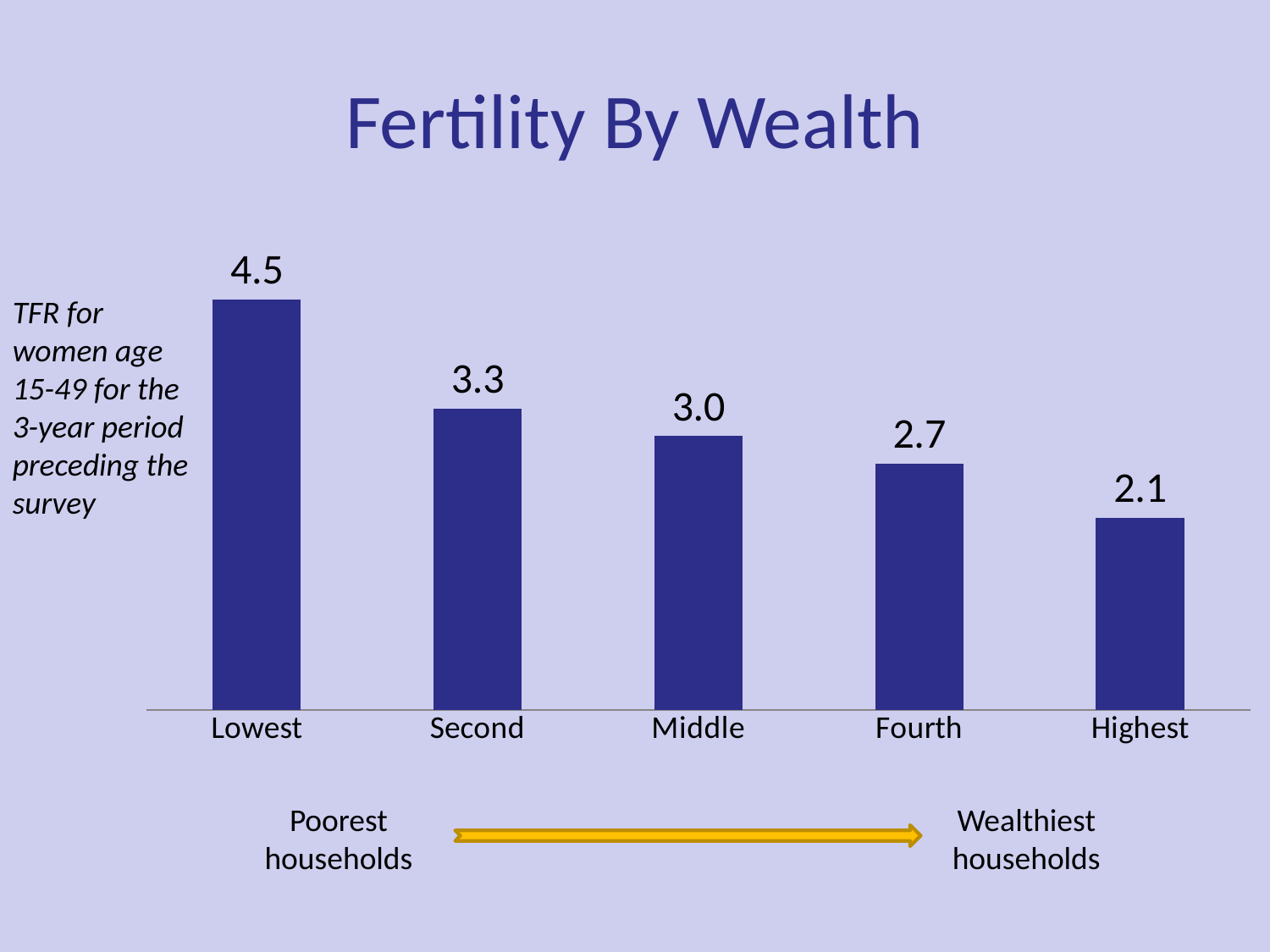

# Fertility By Wealth

### Chart

| Category | Series 1 |
|---|---|
| Lowest | 4.5 |
| Second | 3.3 |
| Middle | 3.0 |
| Fourth | 2.7 |
| Highest | 2.1 |
TFR for women age 15-49 for the 3-year period preceding the survey
Poorest households
Wealthiest households